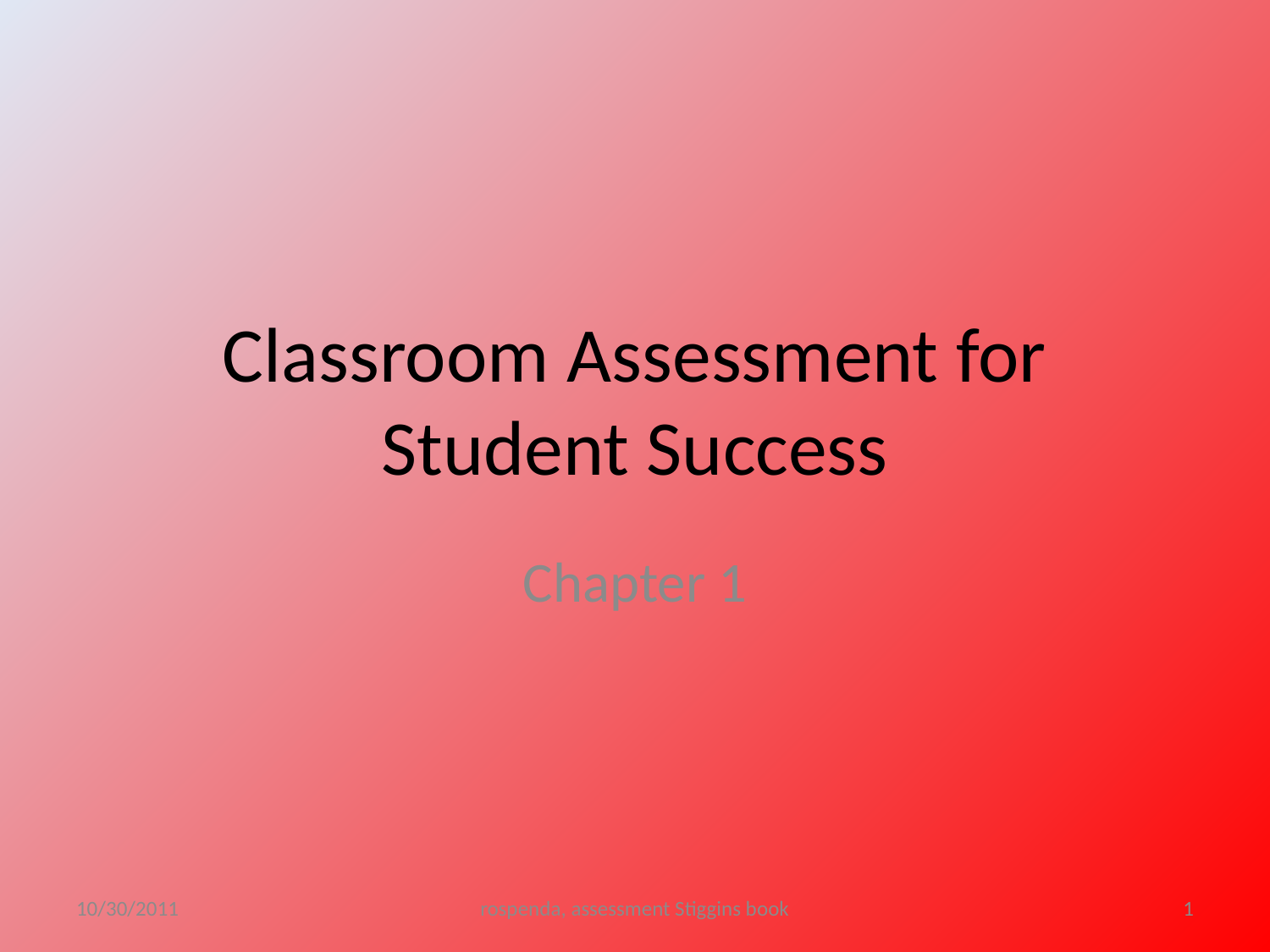

# Classroom Assessment for Student Success
Chapter 1
10/30/2011
rospenda, assessment Stiggins book
1